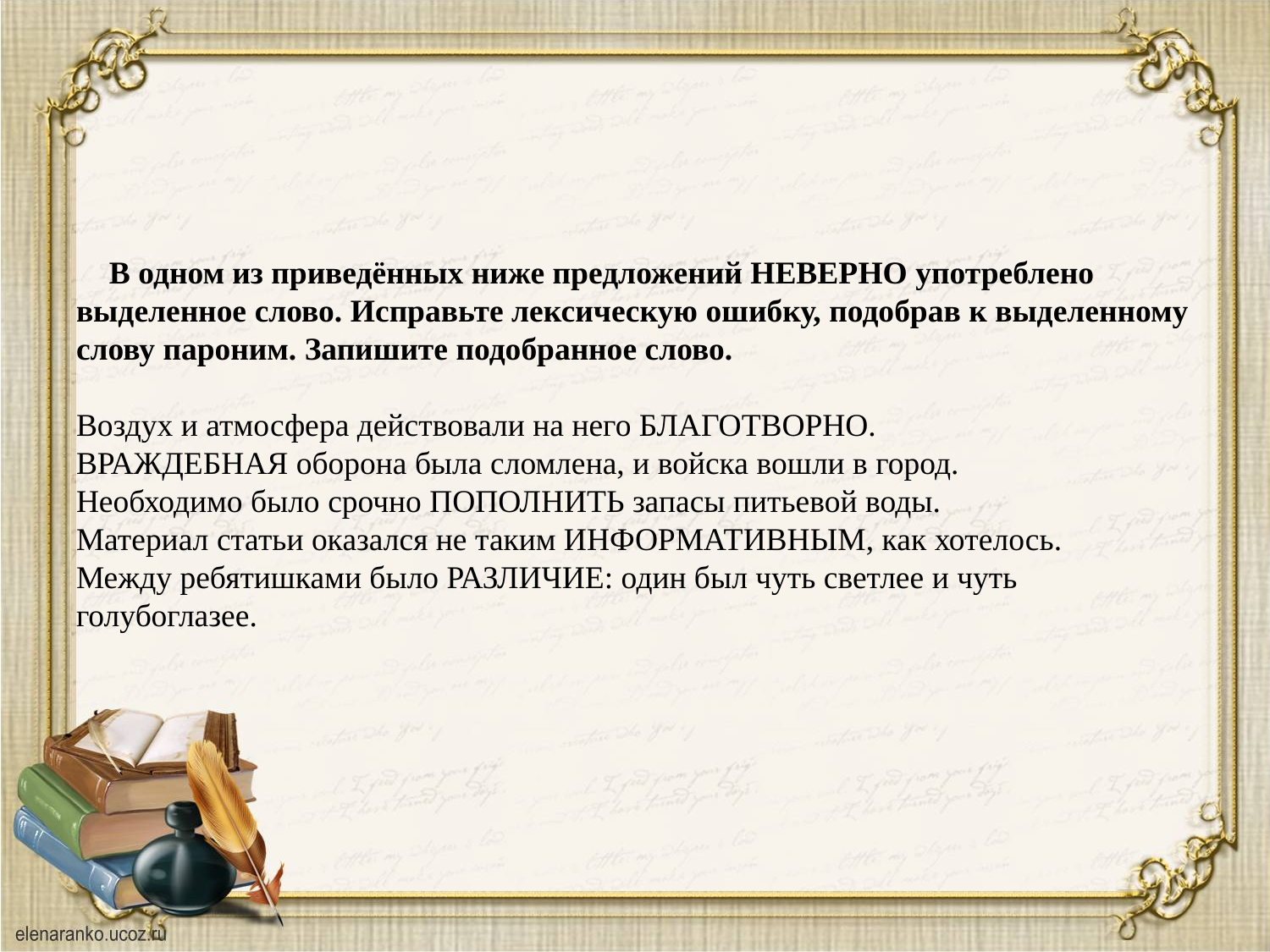

# В одном из приведённых ниже предложений НЕВЕРНО употреблено выделенное слово. Исправьте лексическую ошибку, подобрав к выделенному слову пароним. Запишите подобранное слово.   Воздух и атмосфера действовали на него БЛАГОТВОРНО. ВРАЖДЕБНАЯ оборона была сломлена, и войска вошли в город. Необходимо было срочно ПОПОЛНИТЬ запасы питьевой воды. Материал статьи оказался не таким ИНФОРМАТИВНЫМ, как хотелось. Между ребятишками было РАЗЛИЧИЕ: один был чуть светлее и чуть голубоглазее.